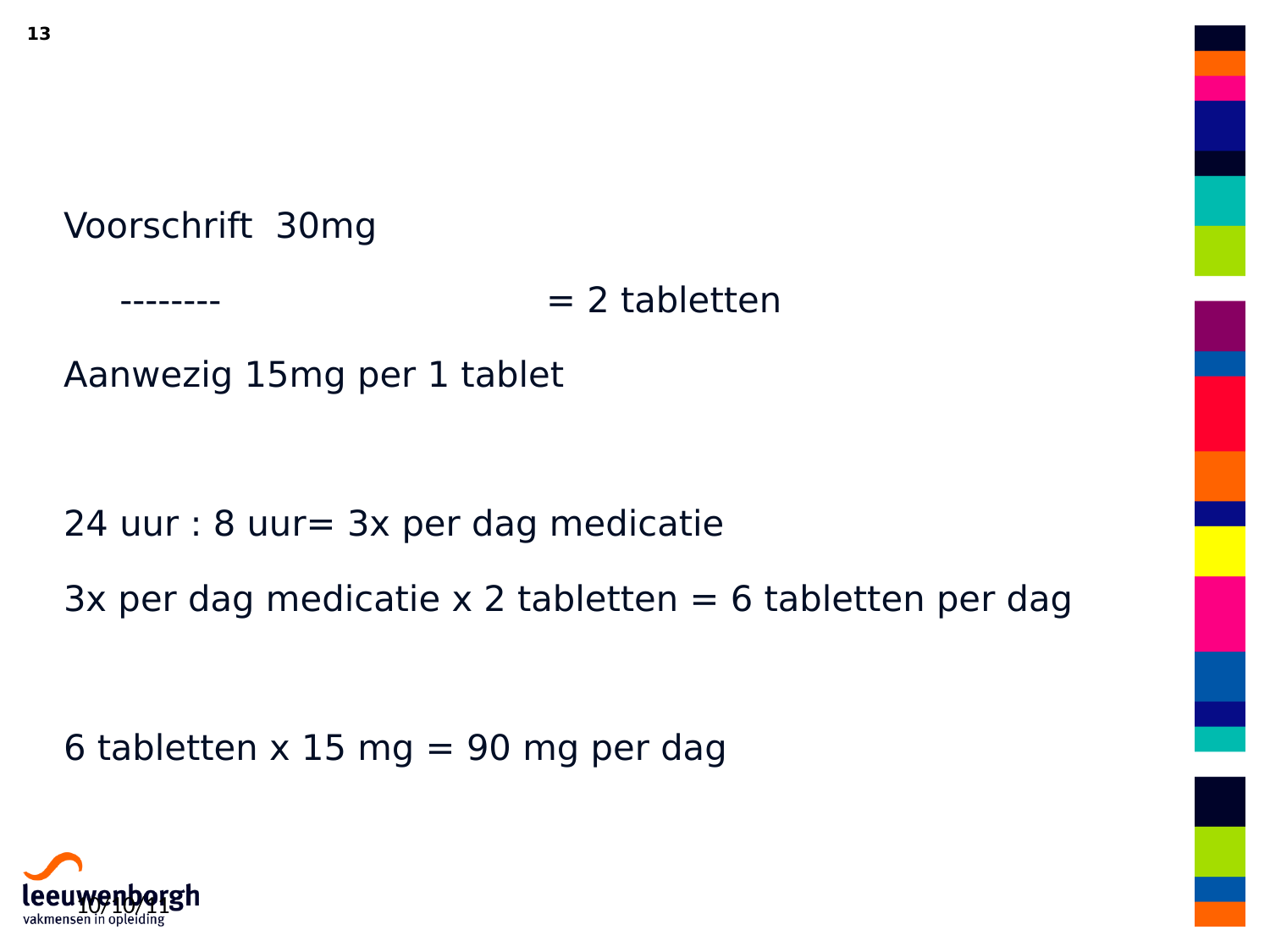

#
Voorschrift  30mg
     --------                             = 2 tabletten
Aanwezig 15mg per 1 tablet

24 uur : 8 uur= 3x per dag medicatie
3x per dag medicatie x 2 tabletten = 6 tabletten per dag

6 tabletten x 15 mg = 90 mg per dag

10/10/11